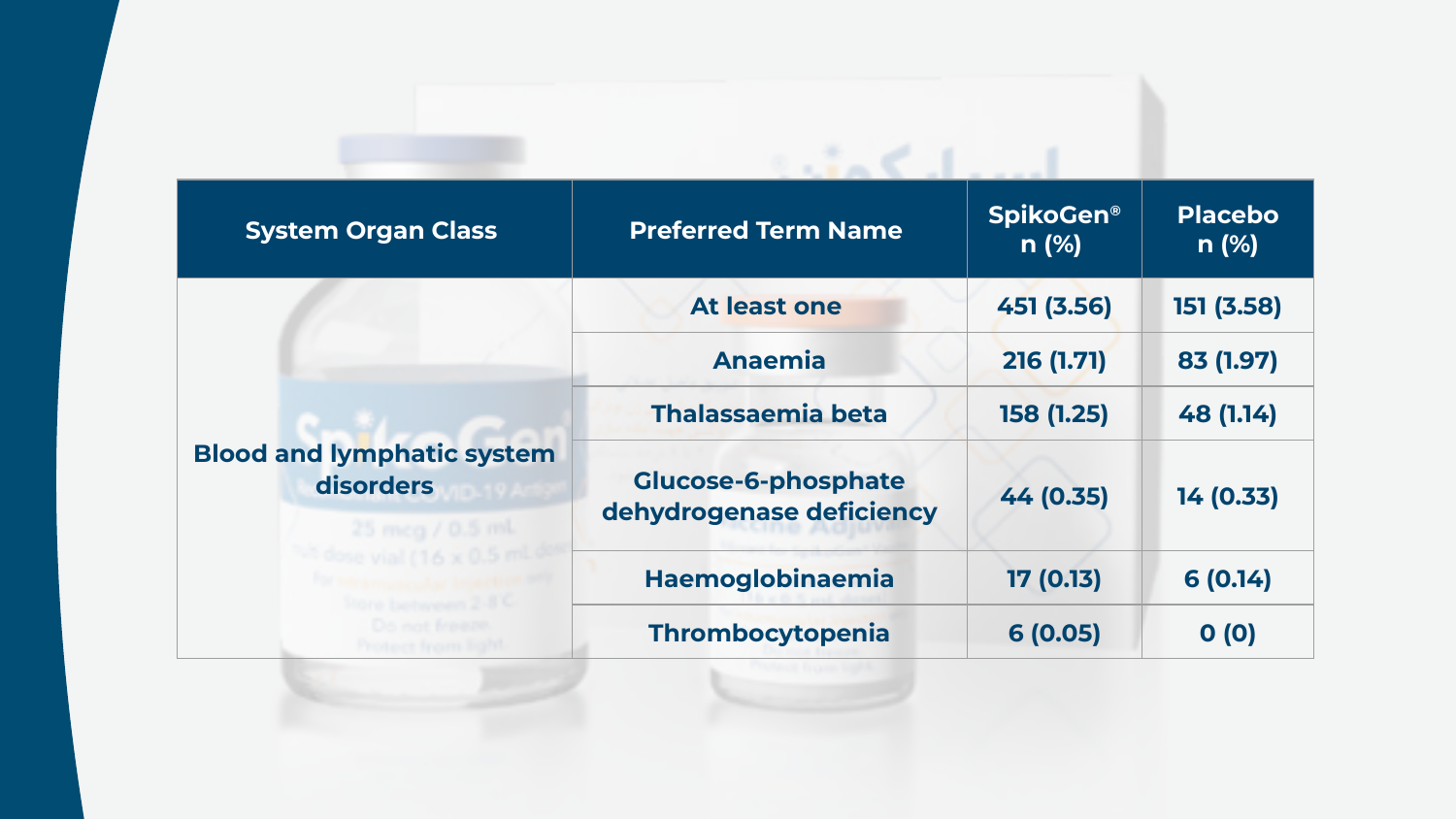

| System Organ Class | Preferred Term Name | SpikoGen® n (%) | Placebo n (%) |
| --- | --- | --- | --- |
| Blood and lymphatic system disorders | At least one | 451 (3.56) | 151 (3.58) |
|  | Anaemia | 216 (1.71) | 83 (1.97) |
|  | Thalassaemia beta | 158 (1.25) | 48 (1.14) |
|  | Glucose-6-phosphate dehydrogenase deficiency | 44 (0.35) | 14 (0.33) |
|  | Haemoglobinaemia | 17 (0.13) | 6 (0.14) |
|  | Thrombocytopenia | 6 (0.05) | 0 (0) |